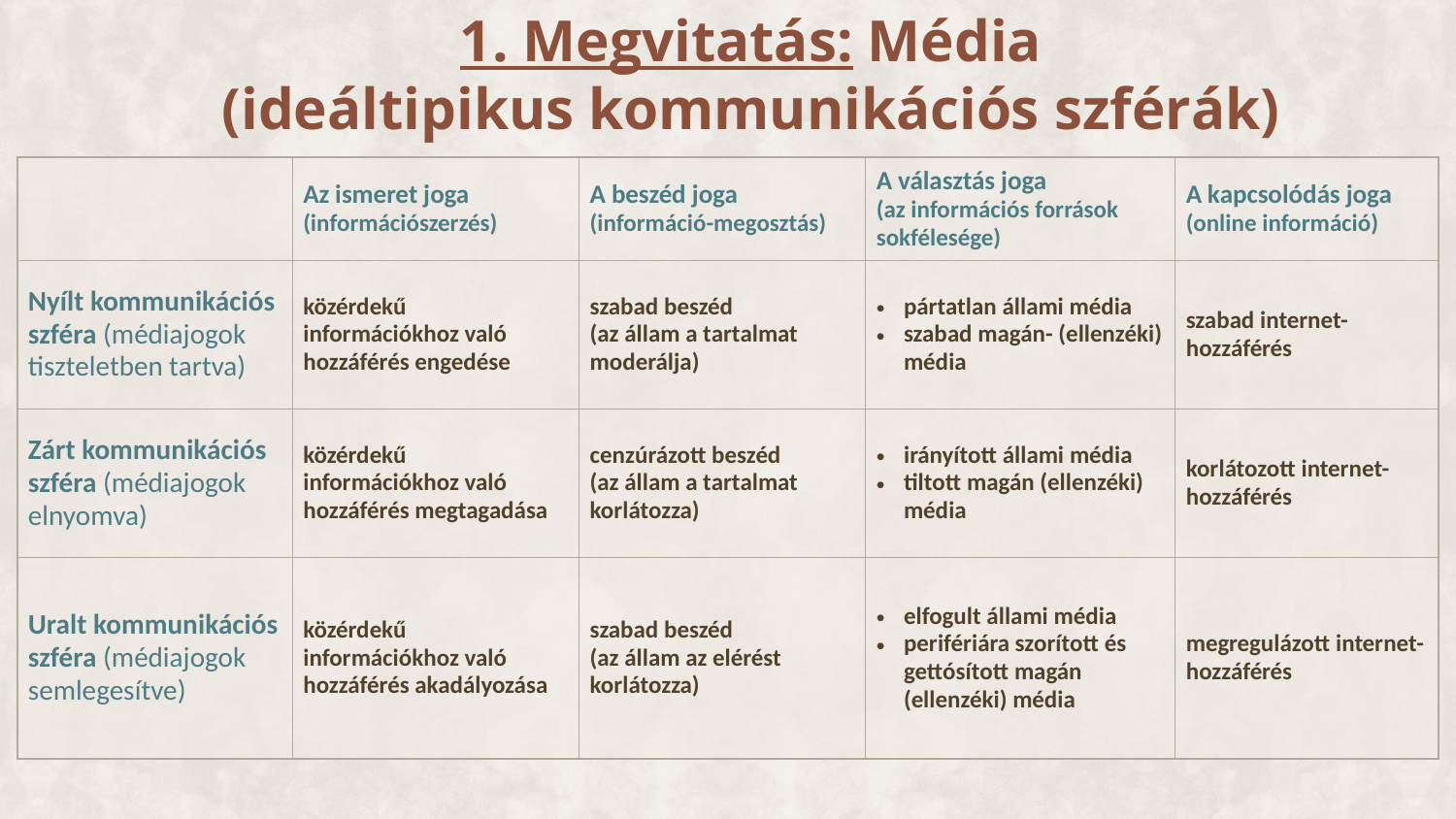

1. Megvitatás: Média
(ideáltipikus kommunikációs szférák)
|  | Az ismeret joga (információszerzés) | A beszéd joga (információ-megosztás) | A választás joga (az információs források sokfélesége) | A kapcsolódás joga (online információ) |
| --- | --- | --- | --- | --- |
| Nyílt kommunikációs szféra (médiajogok tiszteletben tartva) | közérdekű információkhoz való hozzáférés engedése | szabad beszéd (az állam a tartalmat moderálja) | pártatlan állami média szabad magán- (ellenzéki) média | szabad internet-hozzáférés |
| Zárt kommunikációs szféra (médiajogok elnyomva) | közérdekű információkhoz való hozzáférés megtagadása | cenzúrázott beszéd (az állam a tartalmat korlátozza) | irányított állami média tiltott magán (ellenzéki) média | korlátozott internet-hozzáférés |
| Uralt kommunikációs szféra (médiajogok semlegesítve) | közérdekű információkhoz való hozzáférés akadályozása | szabad beszéd (az állam az elérést korlátozza) | elfogult állami média perifériára szorított és gettósított magán (ellenzéki) média | megregulázott internet-hozzáférés |